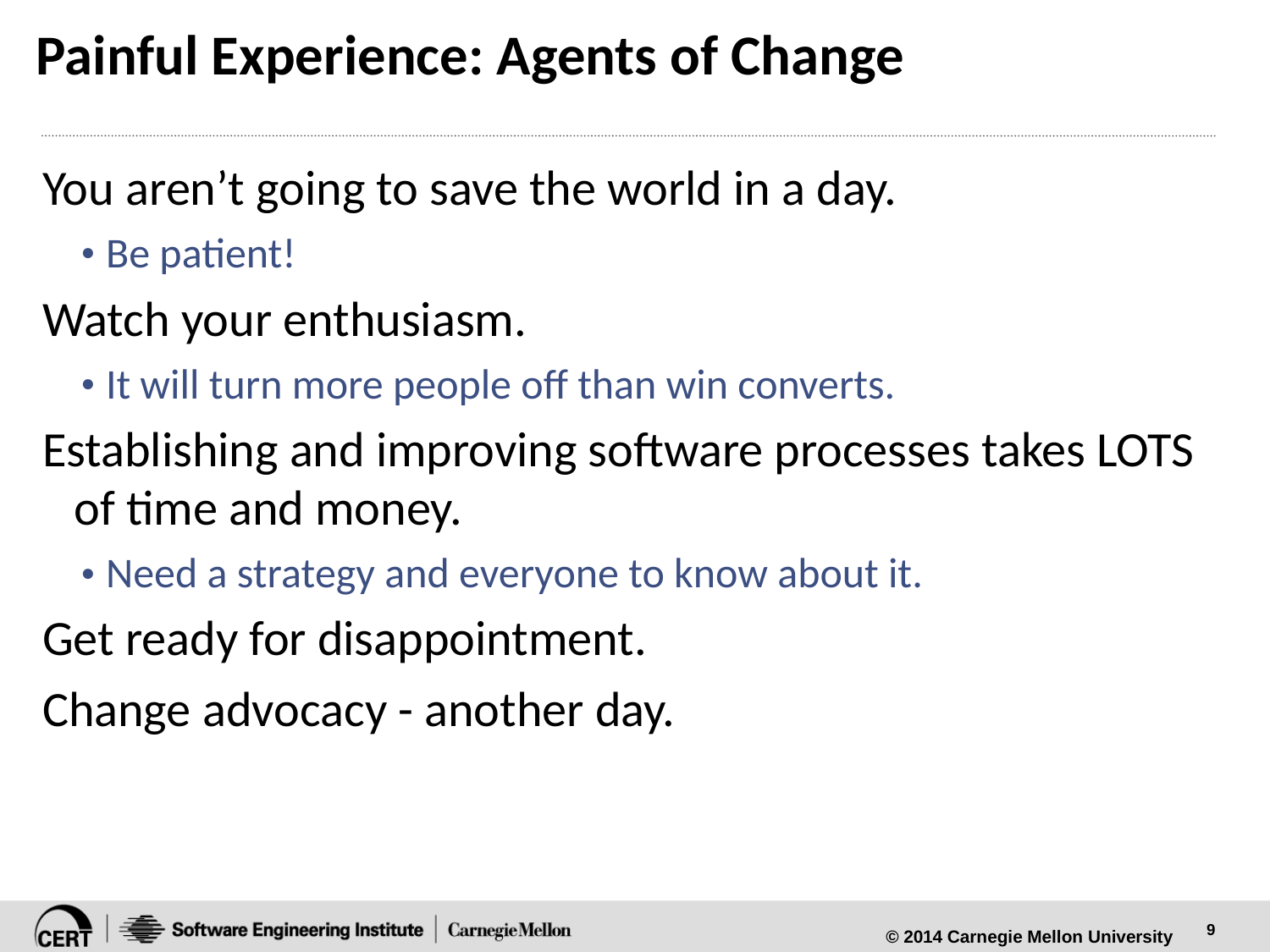

# Painful Experience: Agents of Change
You aren’t going to save the world in a day.
Be patient!
Watch your enthusiasm.
It will turn more people off than win converts.
Establishing and improving software processes takes LOTS of time and money.
Need a strategy and everyone to know about it.
Get ready for disappointment.
Change advocacy - another day.